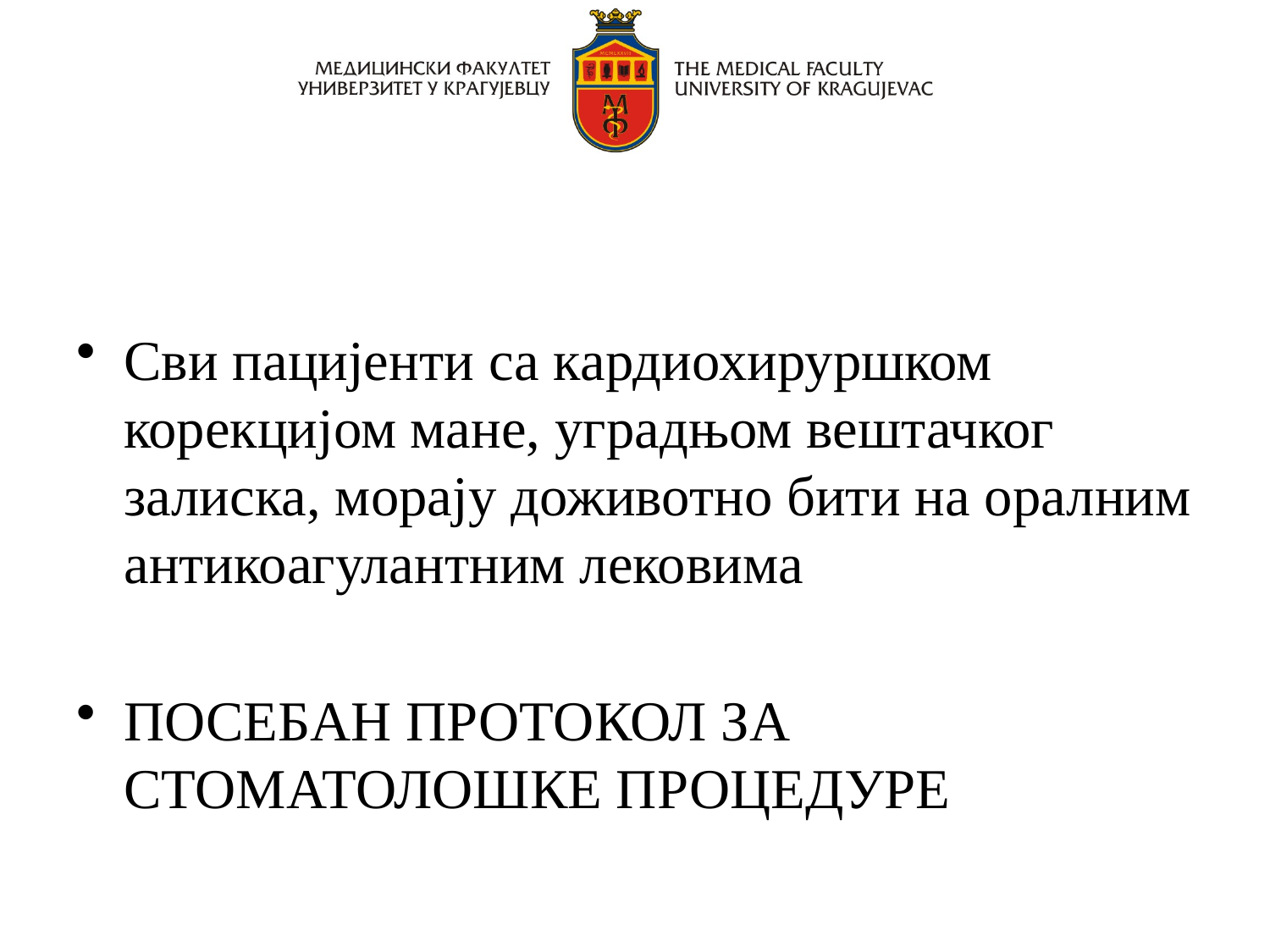

#
Сви пацијенти са кардиохируршком корекцијом мане, уградњом вештачког залиска, морају доживотно бити на оралним антикоагулантним лековима

ПОСЕБАН ПРОТОКОЛ ЗА СТОМАТОЛОШКЕ ПРОЦЕДУРЕ